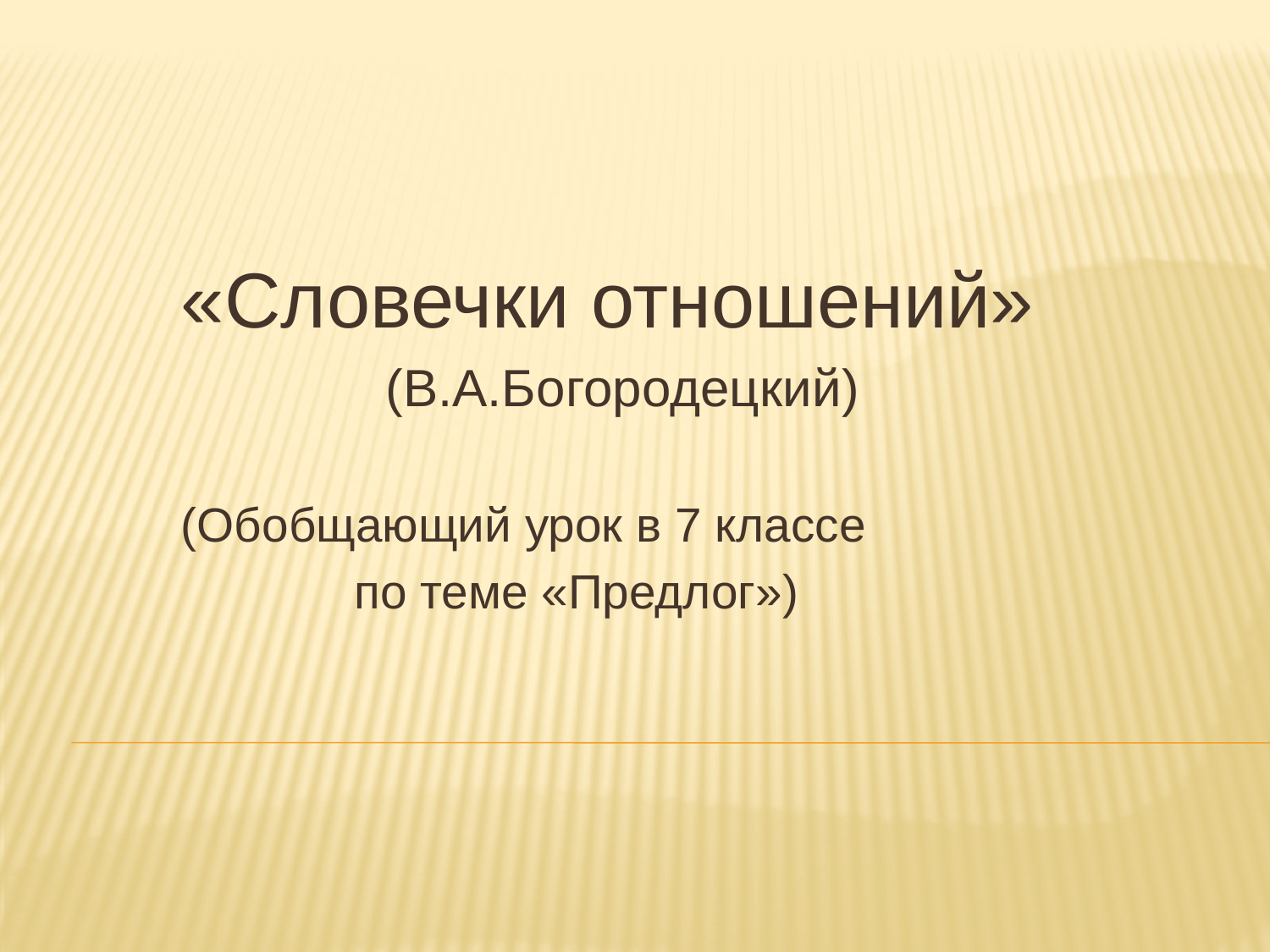

#
«Словечки отношений»
              (В.А.Богородецкий)

(Обобщающий урок в 7 классе
             по теме «Предлог»)